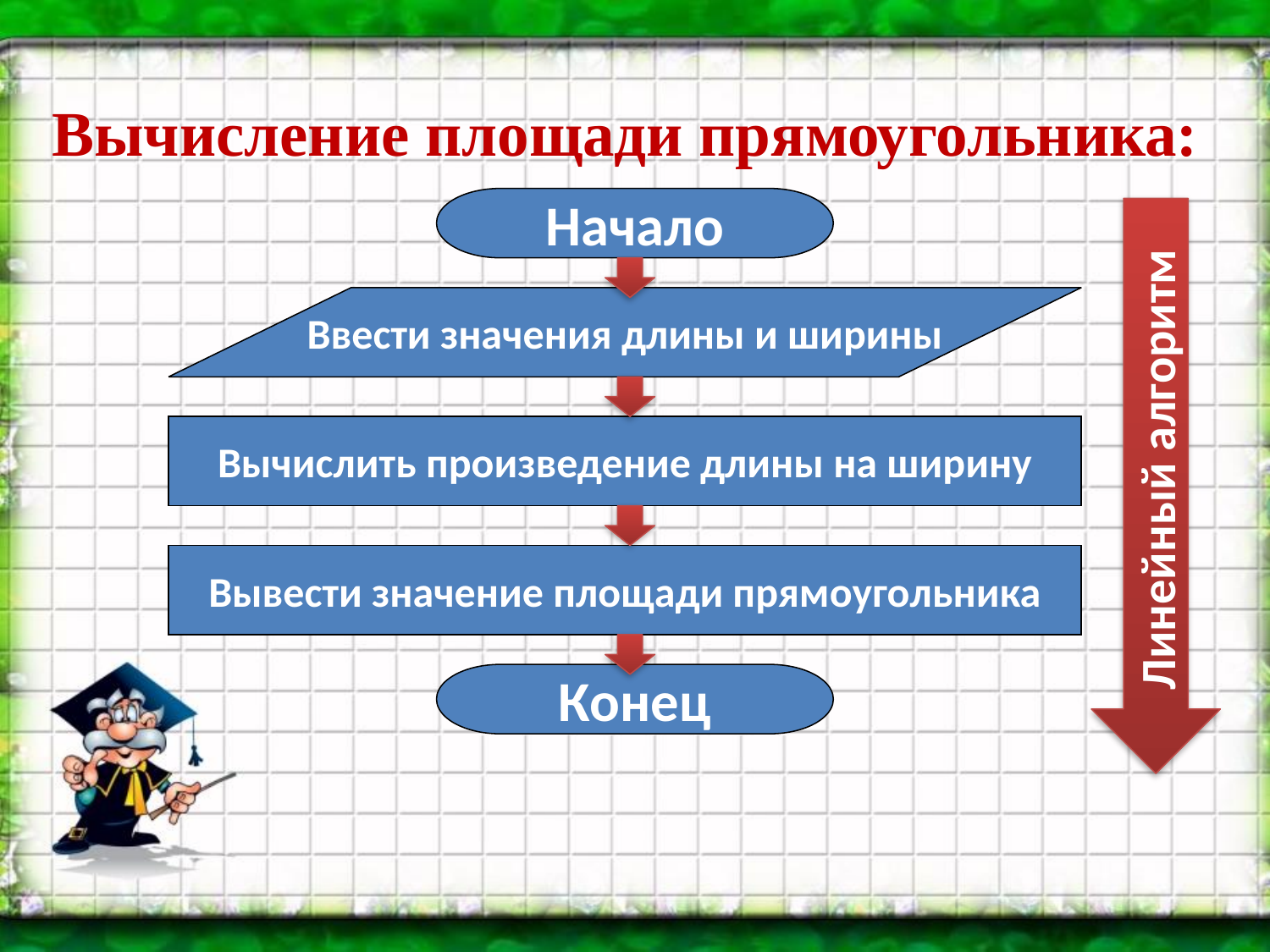

Вычисление площади прямоугольника:
Начало
Линейный алгоритм

Ввести значения длины и ширины

Вычислить произведение длины на ширину

Вывести значение площади прямоугольника

Конец